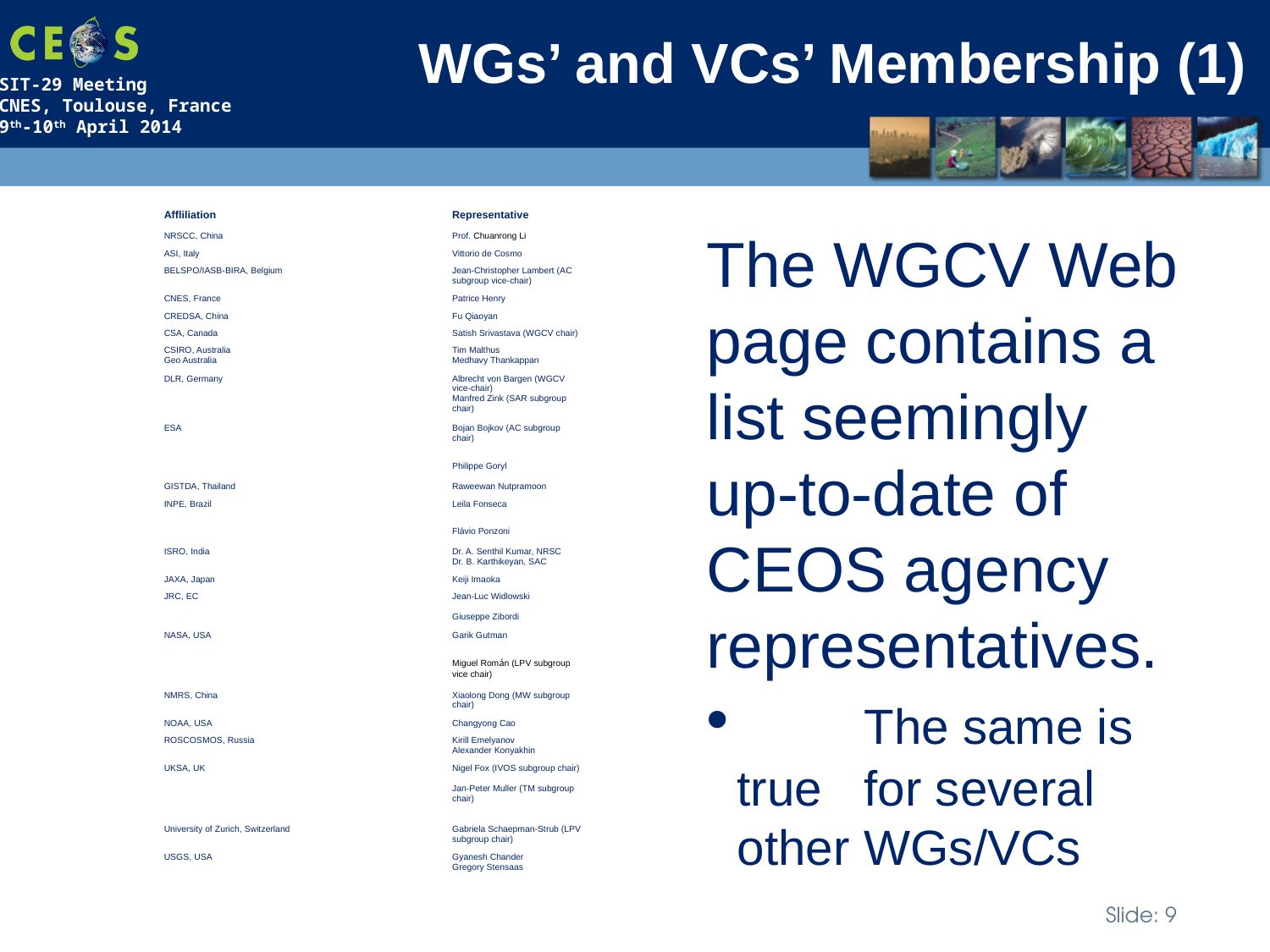

# WGs’ and VCs’ Membership (1)
| Affliliation |  | Representative |
| --- | --- | --- |
| NRSCC, China |  | Prof. Chuanrong Li |
| ASI, Italy |  | Vittorio de Cosmo |
| BELSPO/IASB-BIRA, Belgium |  | Jean-Christopher Lambert (AC subgroup vice-chair) |
| CNES, France |  | Patrice Henry |
| CREDSA, China |  | Fu Qiaoyan |
| CSA, Canada |  | Satish Srivastava (WGCV chair) |
| CSIRO, Australia Geo Australia |  | Tim Malthus Medhavy Thankappan |
| DLR, Germany |  | Albrecht von Bargen (WGCV vice-chair) Manfred Zink (SAR subgroup chair) |
| ESA |  | Bojan Bojkov (AC subgroup chair) Philippe Goryl |
| GISTDA, Thailand |  | Raweewan Nutpramoon |
| INPE, Brazil |  | Leila Fonseca Flávio Ponzoni |
| ISRO, India |  | Dr. A. Senthil Kumar, NRSC Dr. B. Karthikeyan, SAC |
| JAXA, Japan |  | Keiji Imaoka |
| JRC, EC |  | Jean-Luc Widlowski Giuseppe Zibordi |
| NASA, USA |  | Garik Gutman Miguel Román (LPV subgroup vice chair) |
| NMRS, China |  | Xiaolong Dong (MW subgroup chair) |
| NOAA, USA |  | Changyong Cao |
| ROSCOSMOS, Russia |  | Kirill Emelyanov Alexander Konyakhin |
| UKSA, UK |  | Nigel Fox (IVOS subgroup chair) Jan-Peter Muller (TM subgroup chair) |
| University of Zurich, Switzerland |  | Gabriela Schaepman-Strub (LPV subgroup chair) |
| USGS, USA |  | Gyanesh Chander Gregory Stensaas |
The WGCV Web page contains a list seemingly up-to-date of CEOS agency representatives.
	The same is true 	for several other 	WGs/VCs